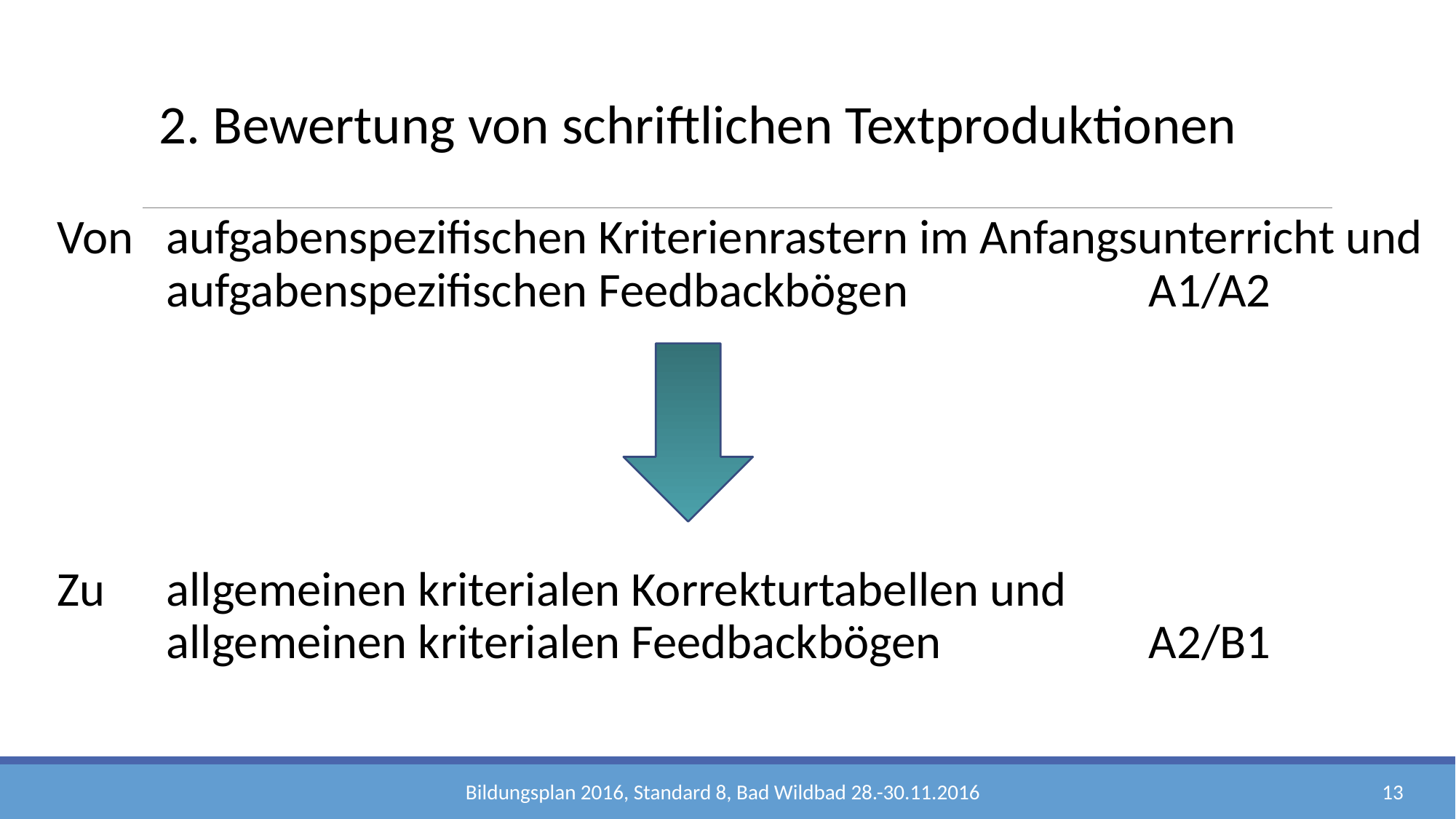

2. Bewertung von schriftlichen Textproduktionen

Von	aufgabenspezifischen Kriterienrastern im Anfangsunterricht und
	aufgabenspezifischen Feedbackbögen			A1/A2

Zu	allgemeinen kriterialen Korrekturtabellen und
	allgemeinen kriterialen Feedbackbögen		A2/B1